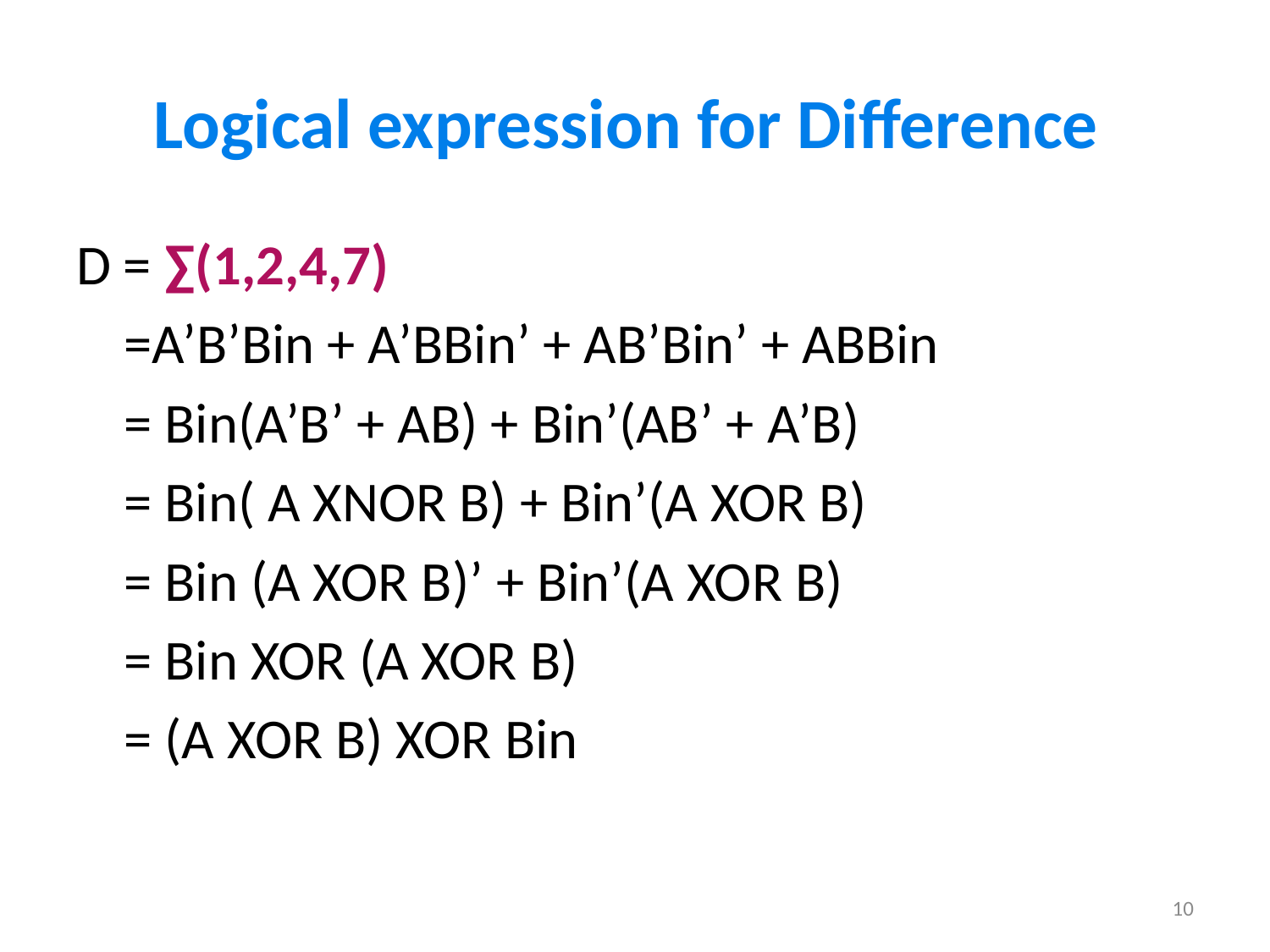

# Logical expression for Difference
D = ∑(1,2,4,7)
	=A’B’Bin + A’BBin’ + AB’Bin’ + ABBin
	= Bin(A’B’ + AB) + Bin’(AB’ + A’B)
 	= Bin( A XNOR B) + Bin’(A XOR B)
	= Bin (A XOR B)’ + Bin’(A XOR B)
	= Bin XOR (A XOR B)
	= (A XOR B) XOR Bin
10